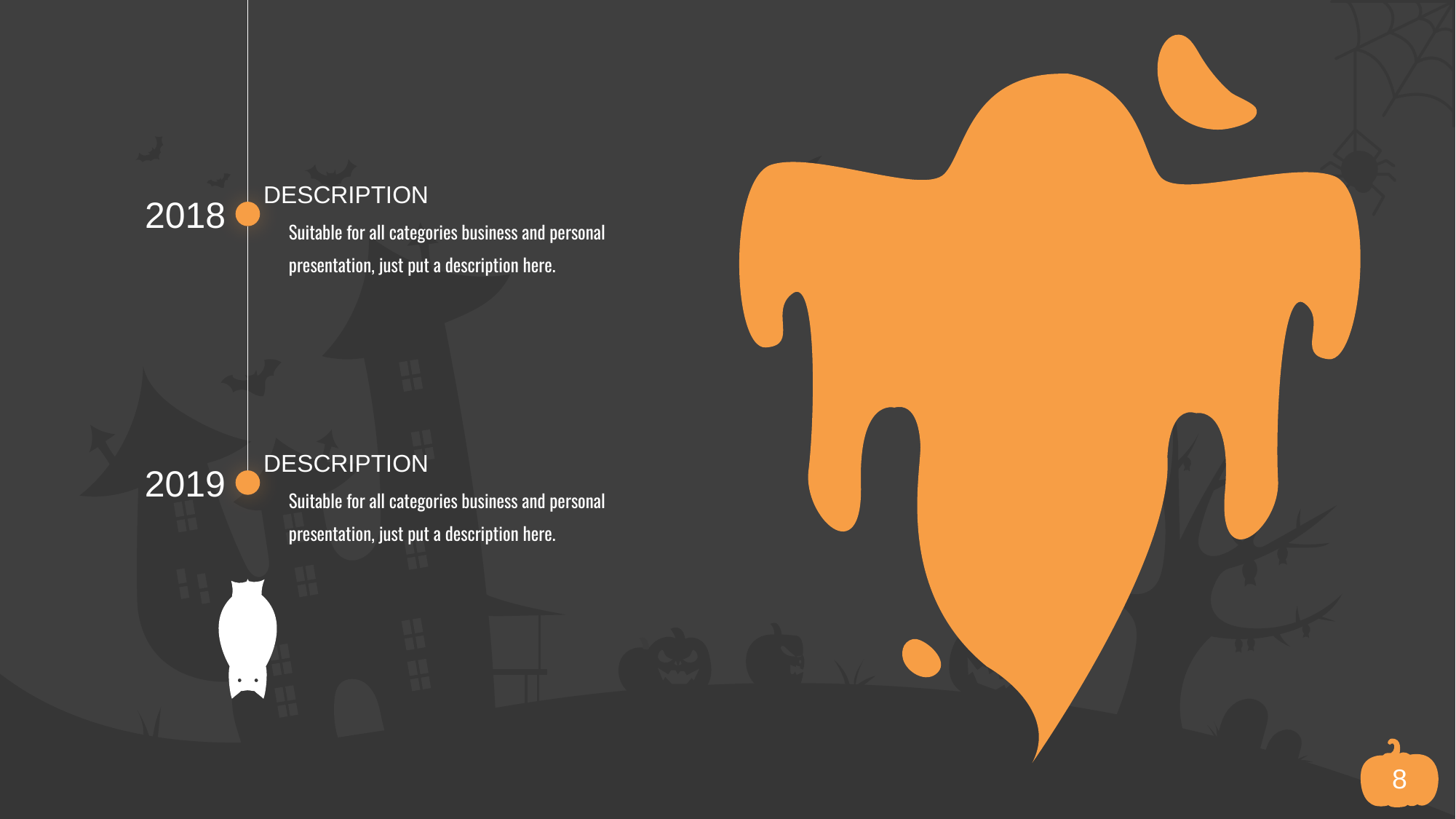

DESCRIPTION
2018

Suitable for all categories business and personal presentation, just put a description here.
DESCRIPTION
2019

Suitable for all categories business and personal presentation, just put a description here.